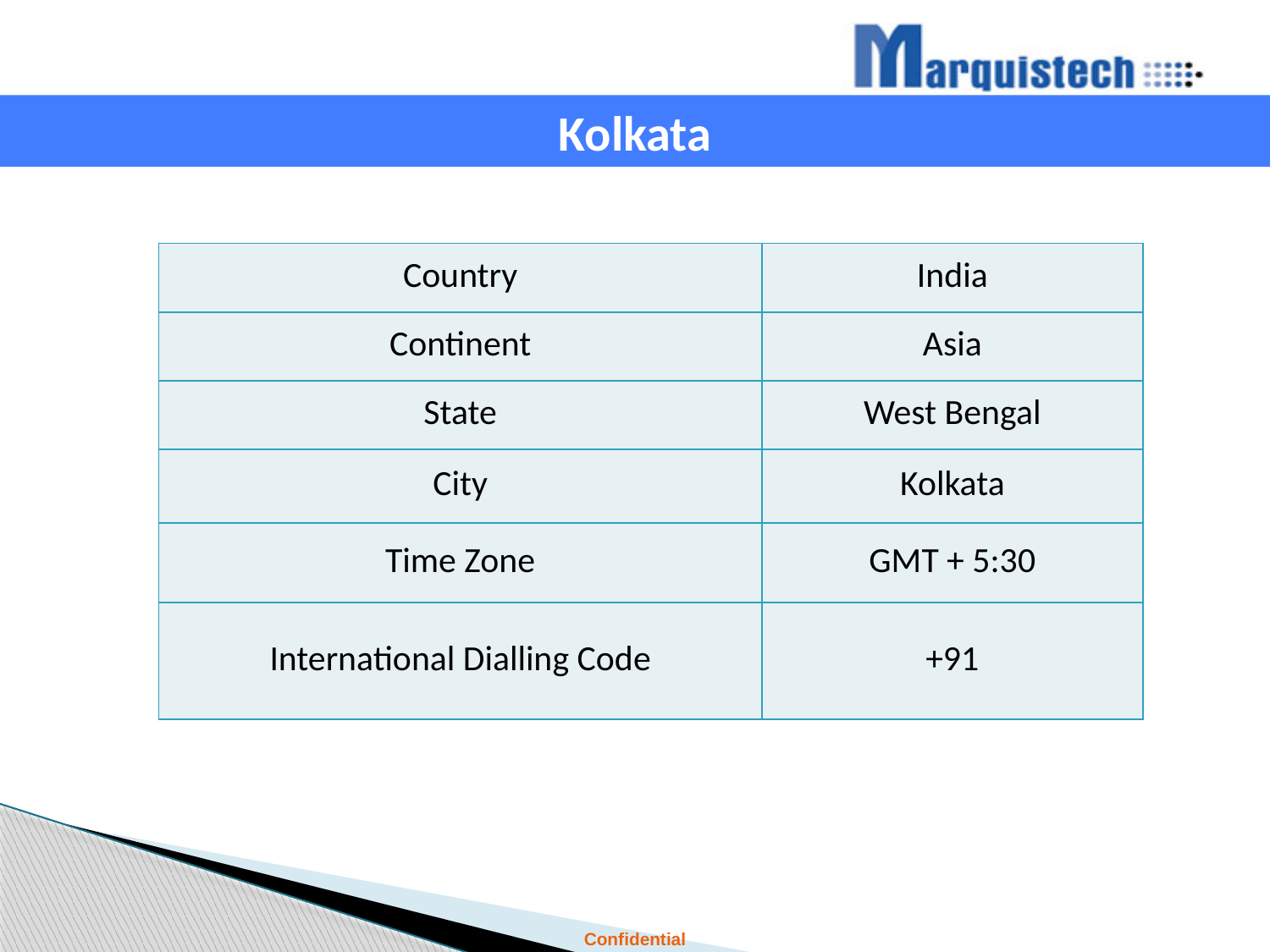

Kolkata
| Country | India |
| --- | --- |
| Continent | Asia |
| State | West Bengal |
| City | Kolkata |
| Time Zone | GMT + 5:30 |
| International Dialling Code | +91 |